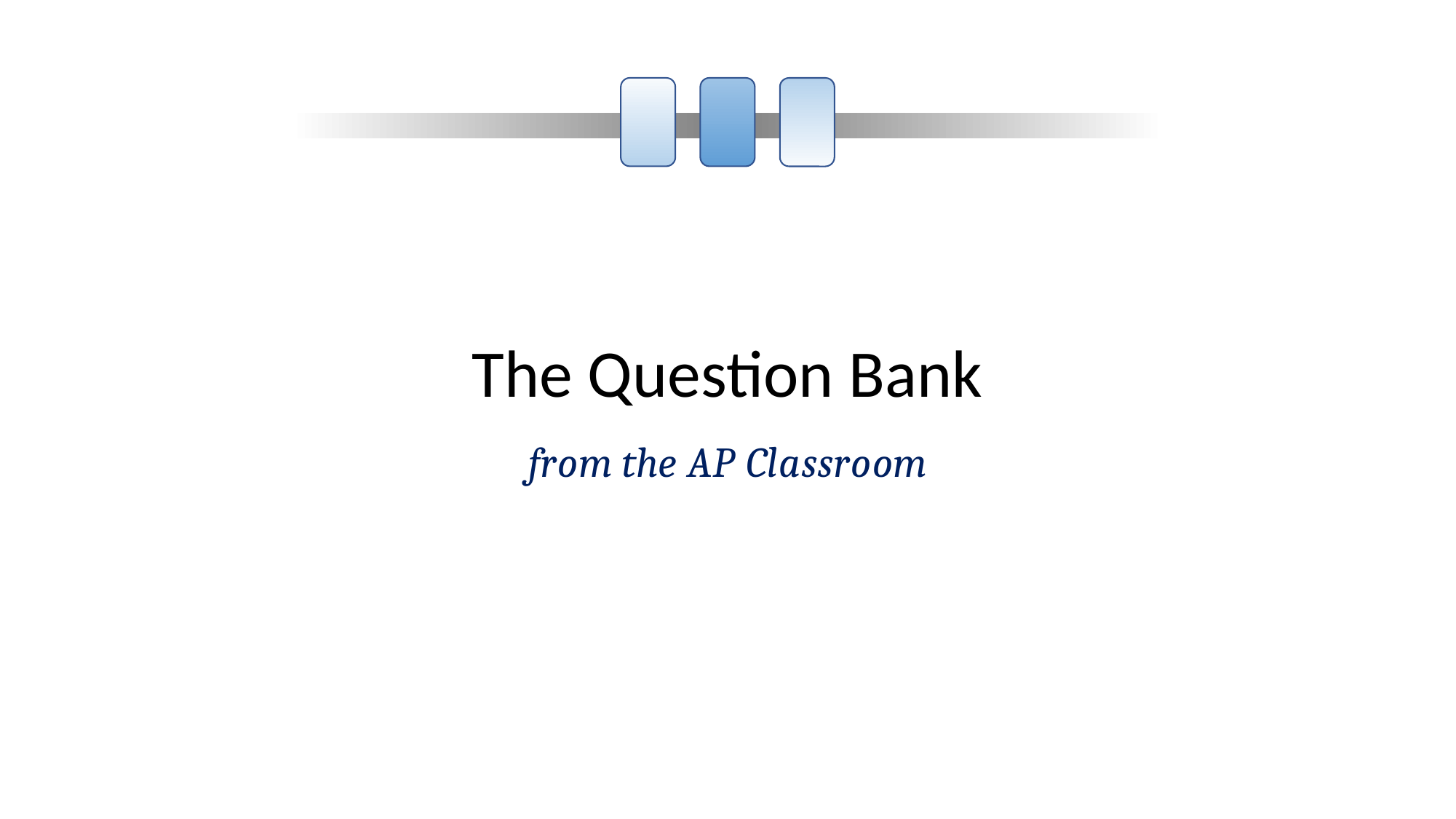

# The Question Bank
from the AP Classroom